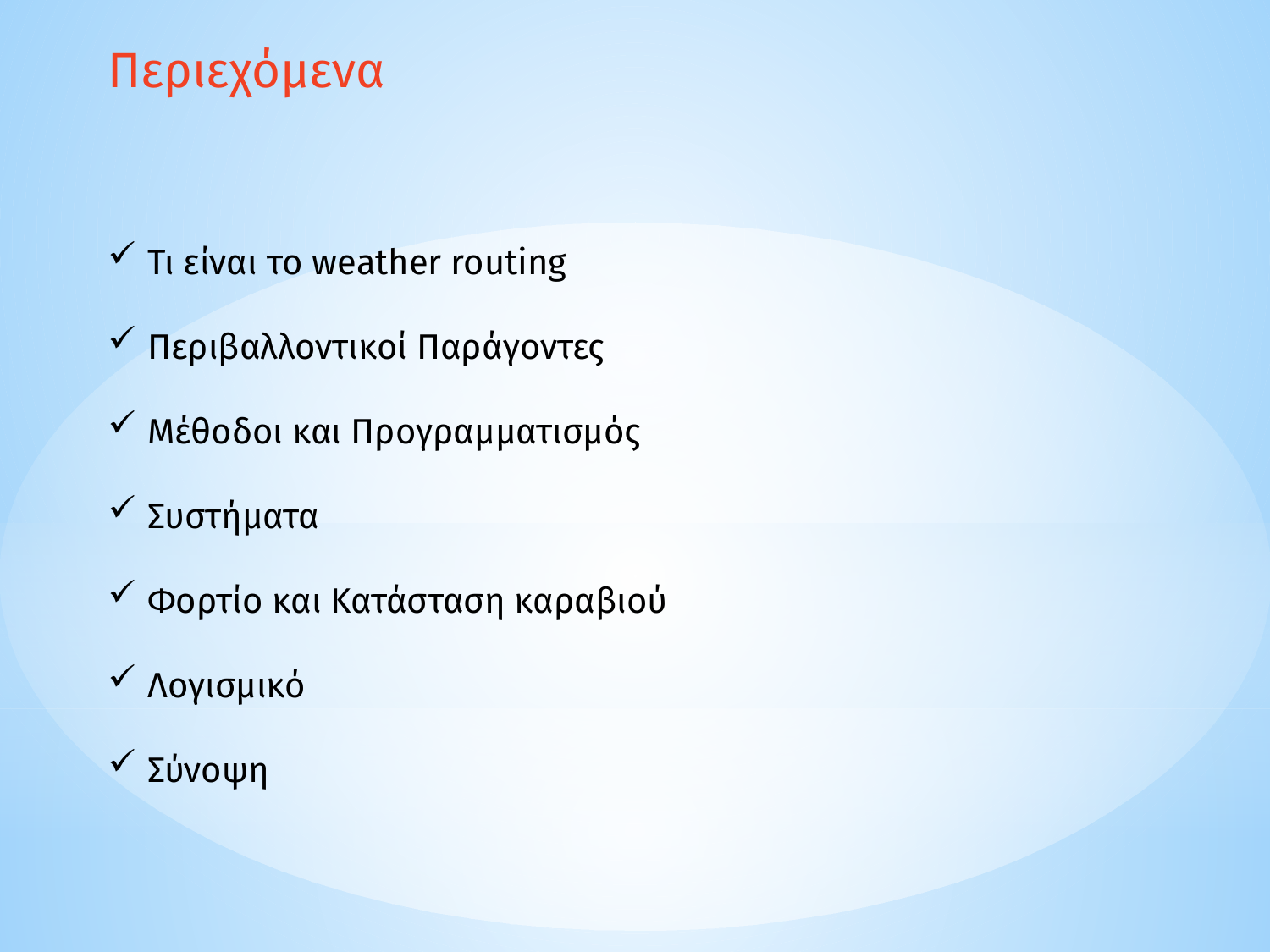

Περιεχόμενα
Τι είναι το weather routing

Περιβαλλοντικοί Παράγοντες

Μέθοδοι και Προγραμματισμός

Συστήματα

Φορτίο και Κατάσταση καραβιού

Λογισμικό

Σύνοψη